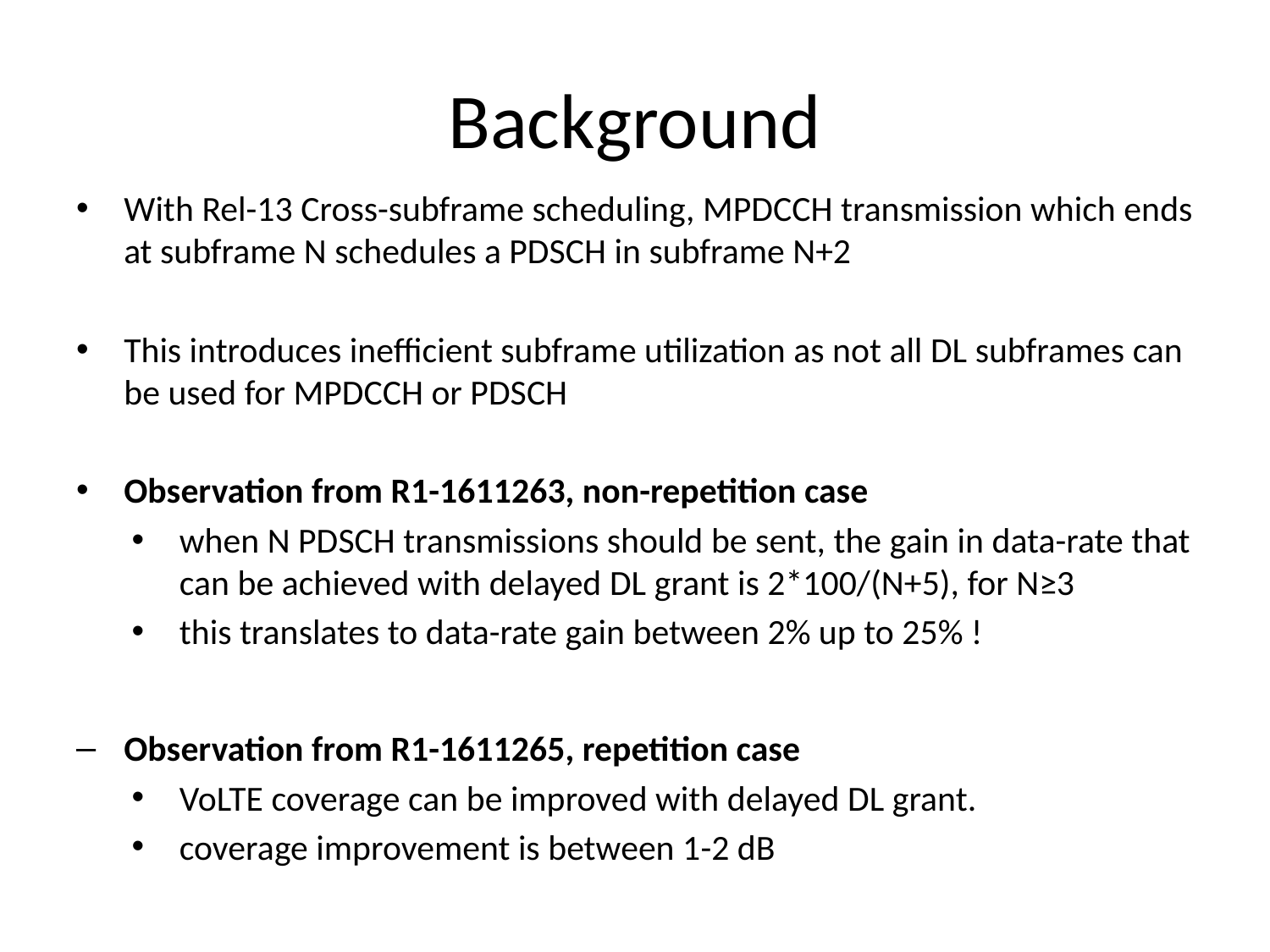

# Background
With Rel-13 Cross-subframe scheduling, MPDCCH transmission which ends at subframe N schedules a PDSCH in subframe N+2

This introduces inefficient subframe utilization as not all DL subframes can be used for MPDCCH or PDSCH

Observation from R1-1611263, non-repetition case
when N PDSCH transmissions should be sent, the gain in data-rate that can be achieved with delayed DL grant is 2*100/(N+5), for N≥3
this translates to data-rate gain between 2% up to 25% !

Observation from R1-1611265, repetition case
VoLTE coverage can be improved with delayed DL grant.
coverage improvement is between 1-2 dB